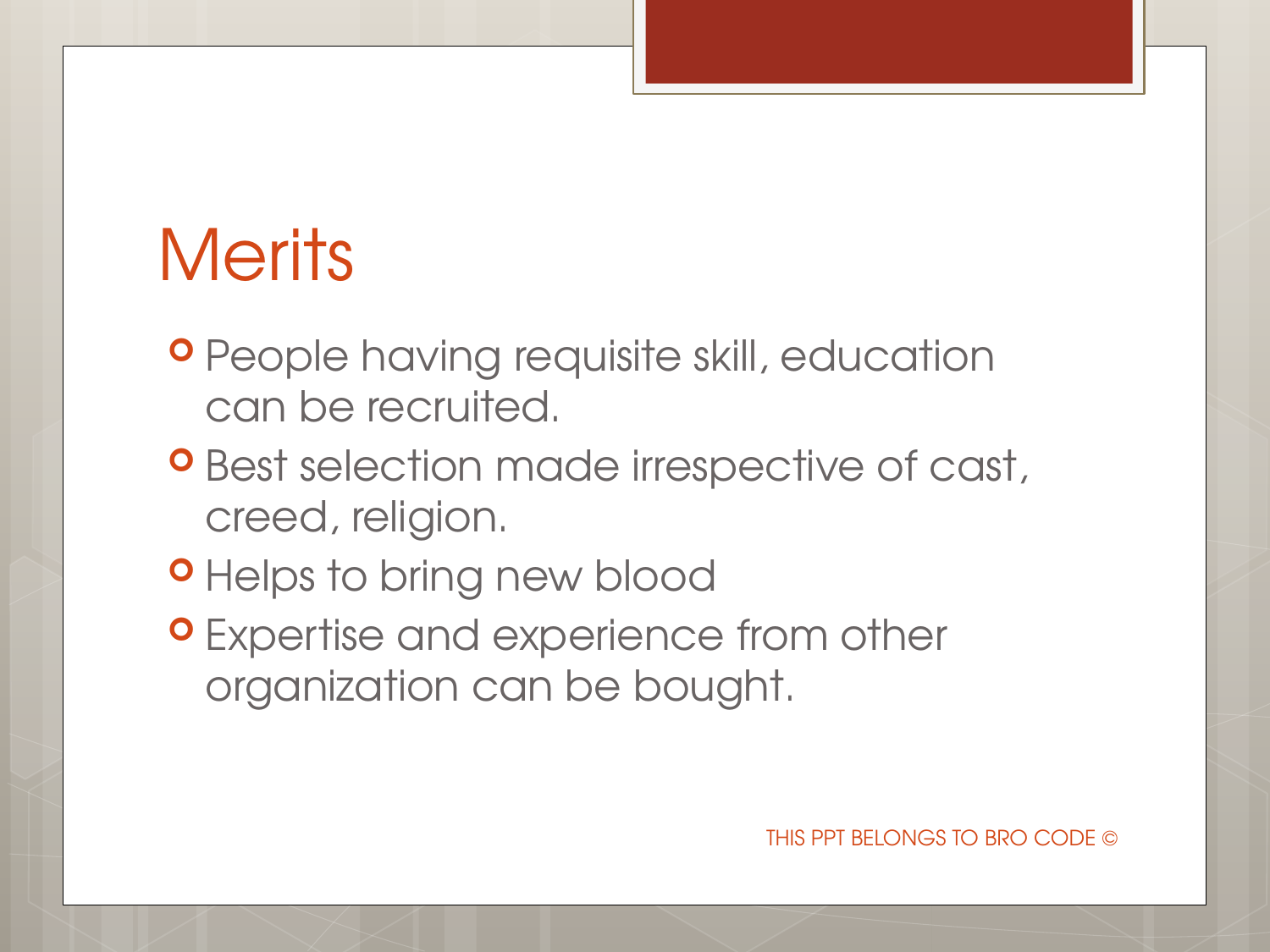

# Merits
People having requisite skill, education can be recruited.
Best selection made irrespective of cast, creed, religion.
Helps to bring new blood
Expertise and experience from other organization can be bought.
THIS PPT BELONGS TO BRO CODE ©